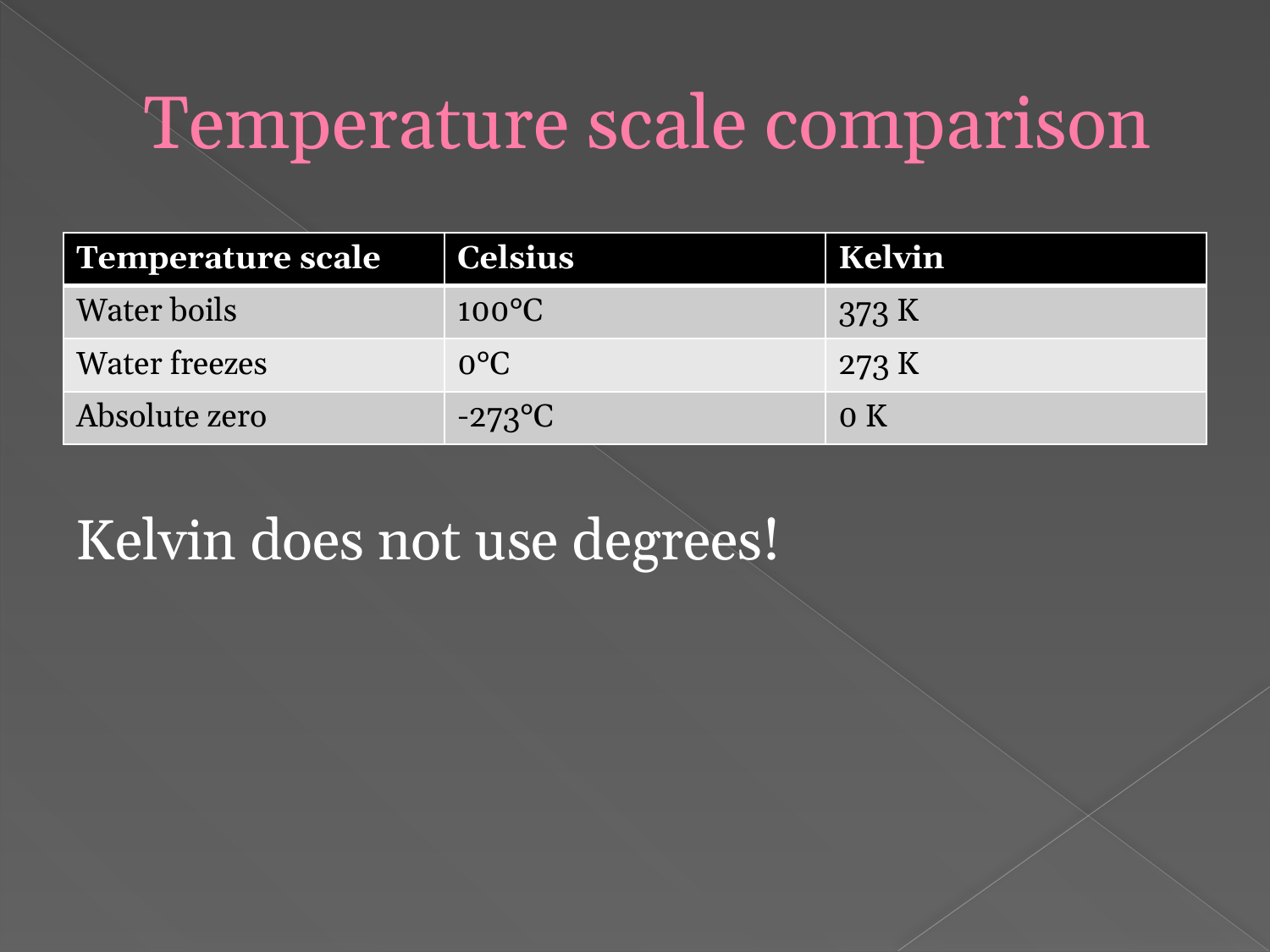

# Temperature scale comparison
| Temperature scale | Celsius | Kelvin |
| --- | --- | --- |
| Water boils | 100°C | 373 K |
| Water freezes | 0°C | 273 K |
| Absolute zero | -273°C | 0 K |
Kelvin does not use degrees!